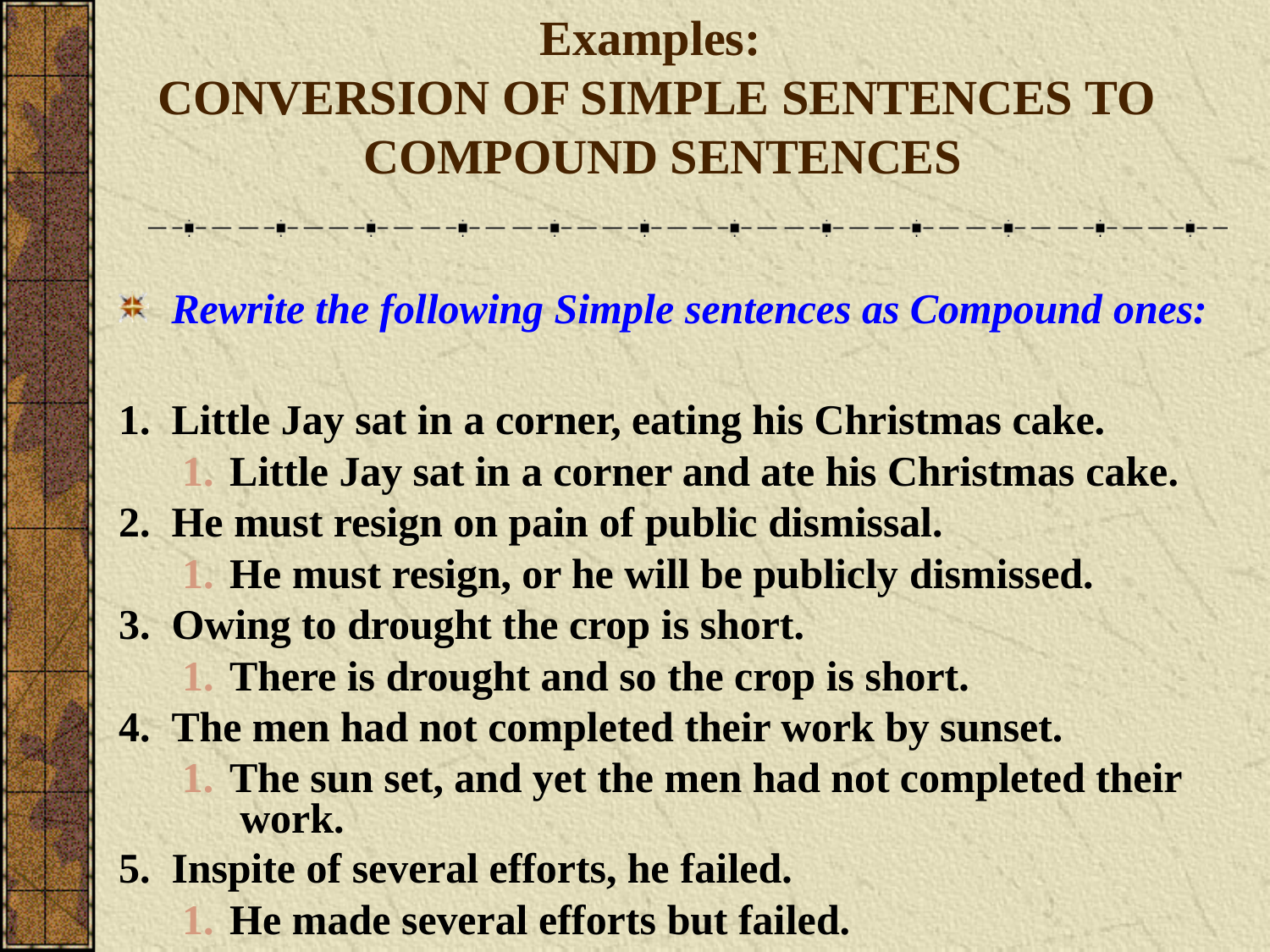

# Examples:
CONVERSION OF SIMPLE SENTENCES TO  COMPOUND SENTENCES
Rewrite the following Simple sentences as Compound ones:

Little Jay sat in a corner, eating his Christmas cake.
Little Jay sat in a corner and ate his Christmas cake.
He must resign on pain of public dismissal.
He must resign, or he will be publicly dismissed.
Owing to drought the crop is short.
There is drought and so the crop is short.
The men had not completed their work by sunset.
The sun set, and yet the men had not completed their  work.
Inspite of several efforts, he failed.
He made several efforts but failed.